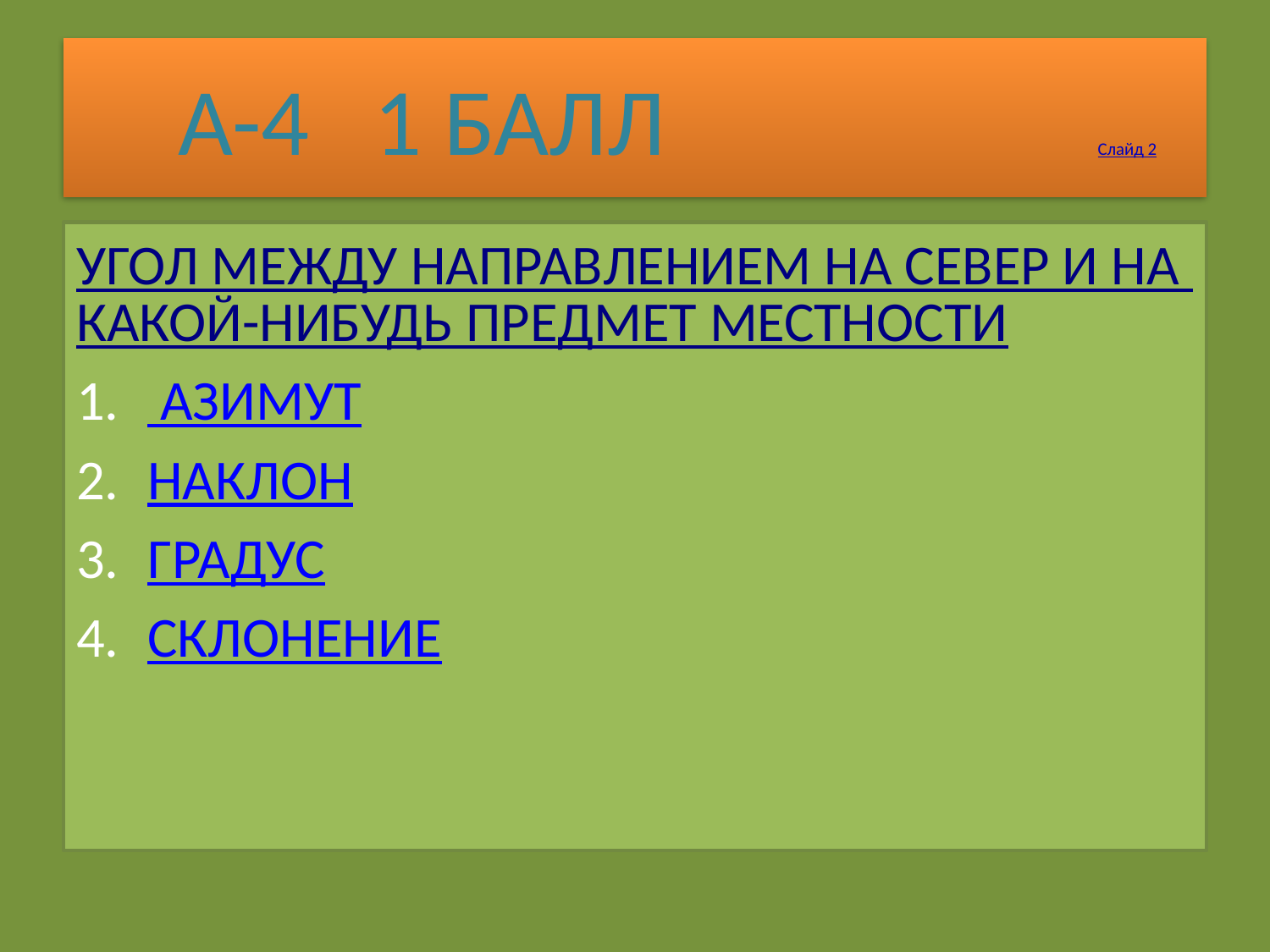

# А-4   1 БАЛЛ                    Слайд 2
УГОЛ МЕЖДУ НАПРАВЛЕНИЕМ НА СЕВЕР И НА КАКОЙ-НИБУДЬ ПРЕДМЕТ МЕСТНОСТИ
 АЗИМУТ
НАКЛОН
ГРАДУС
СКЛОНЕНИЕ